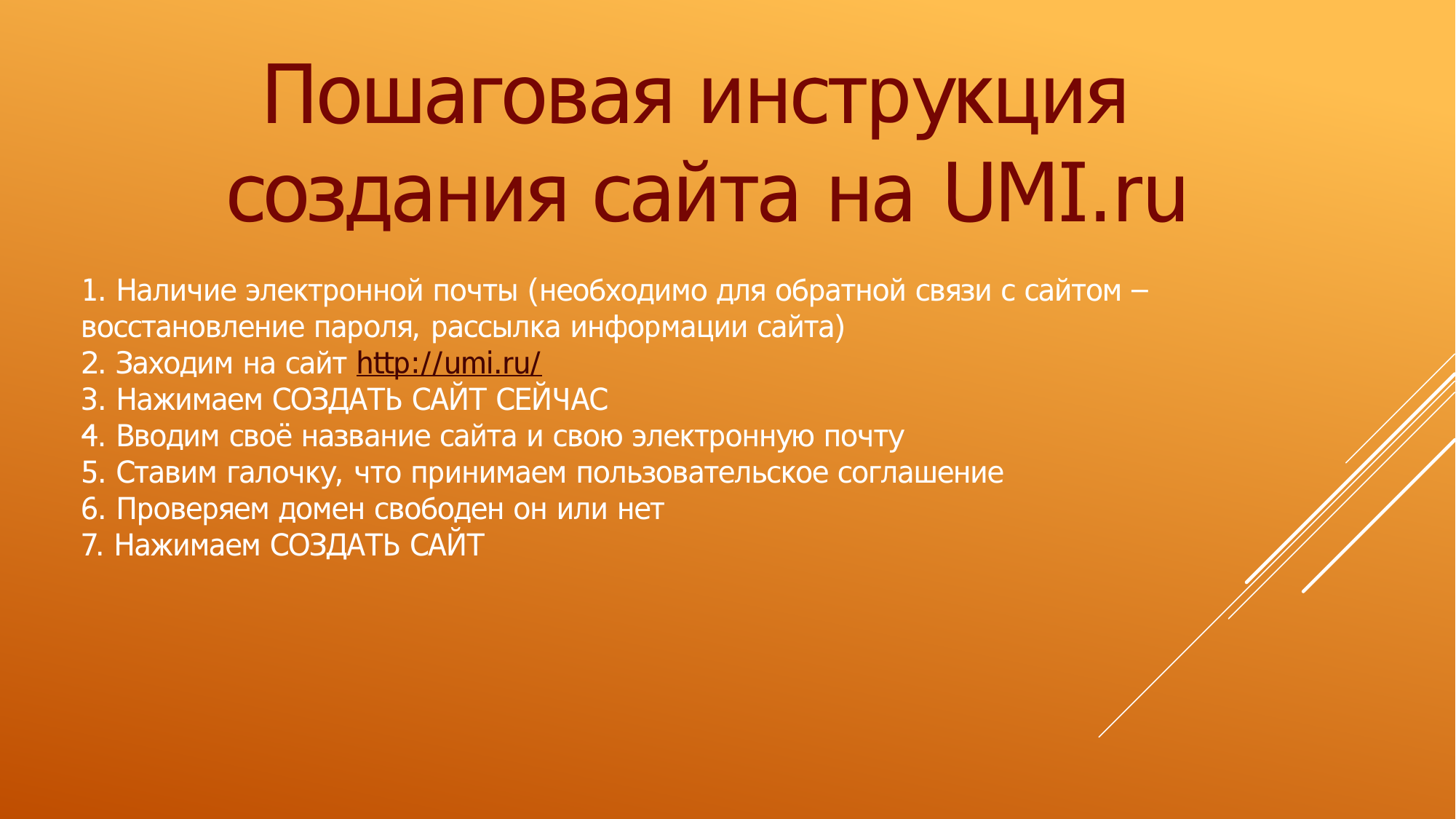

Пошаговая инструкция
создания сайта на UMI.ru
1. Наличие электронной почты (необходимо для обратной связи с сайтом –восстановление пароля, рассылка информации сайта)
2. Заходим на сайт http://umi.ru/
3. Нажимаем СОЗДАТЬ САЙТ СЕЙЧАС
4. Вводим своё название сайта и свою электронную почту
5. Ставим галочку, что принимаем пользовательское соглашение
6. Проверяем домен свободен он или нет
7. Нажимаем СОЗДАТЬ САЙТ